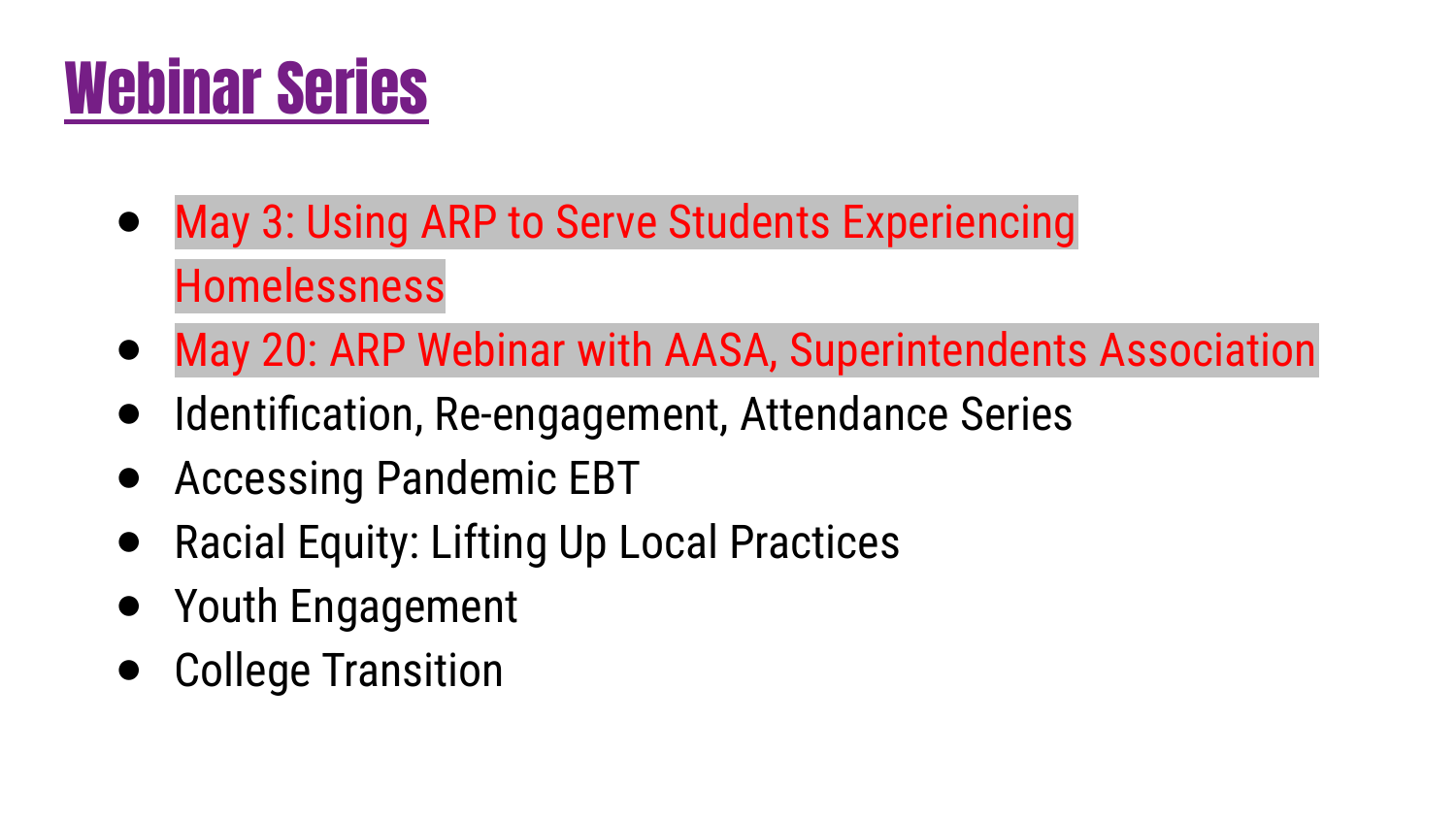

# Webinar Series
May 3: Using ARP to Serve Students Experiencing Homelessness
May 20: ARP Webinar with AASA, Superintendents Association
Identification, Re-engagement, Attendance Series
Accessing Pandemic EBT
Racial Equity: Lifting Up Local Practices
Youth Engagement
College Transition